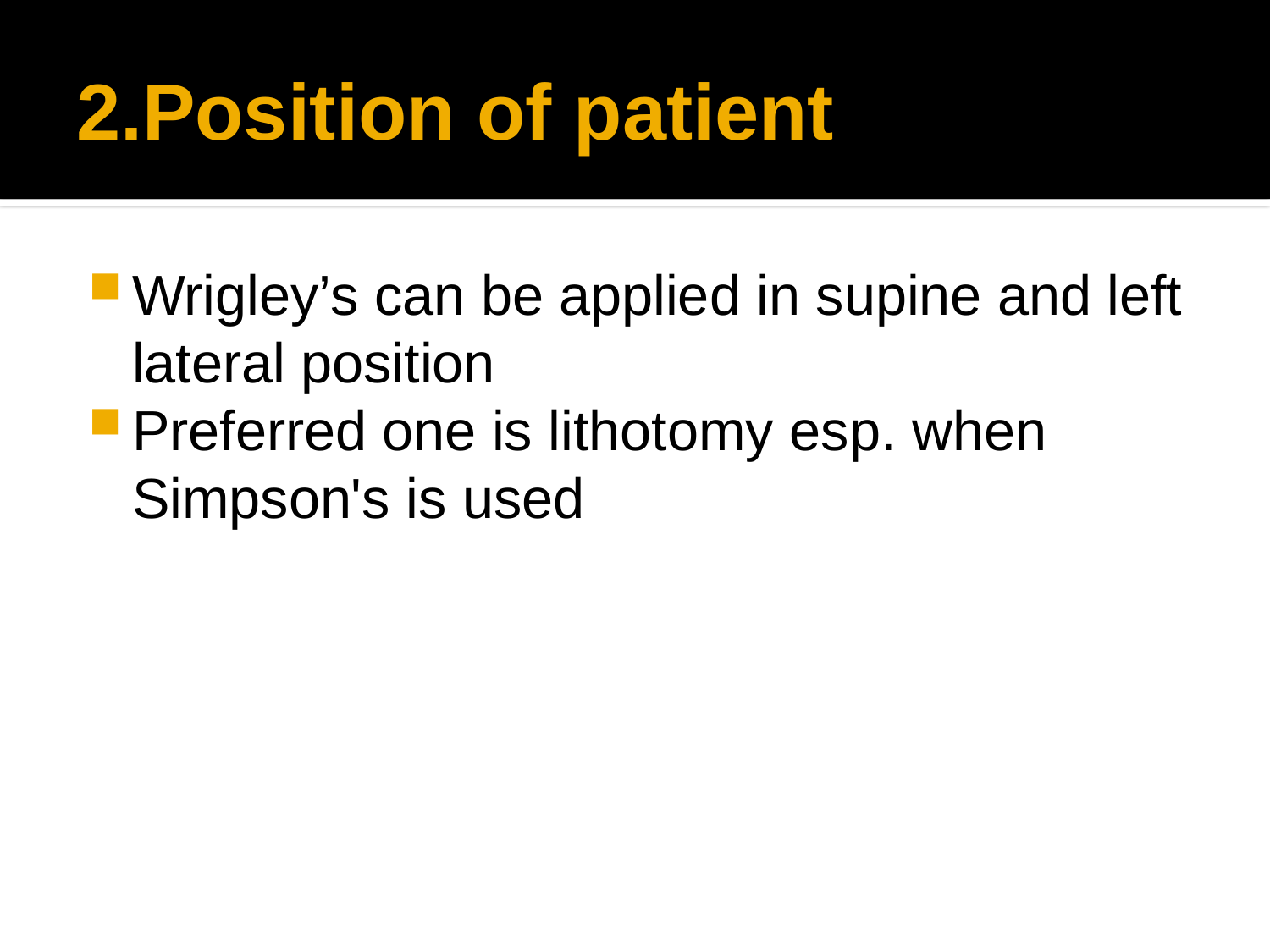

# 2.Position of patient
Wrigley’s can be applied in supine and left lateral position
Preferred one is lithotomy esp. when Simpson's is used